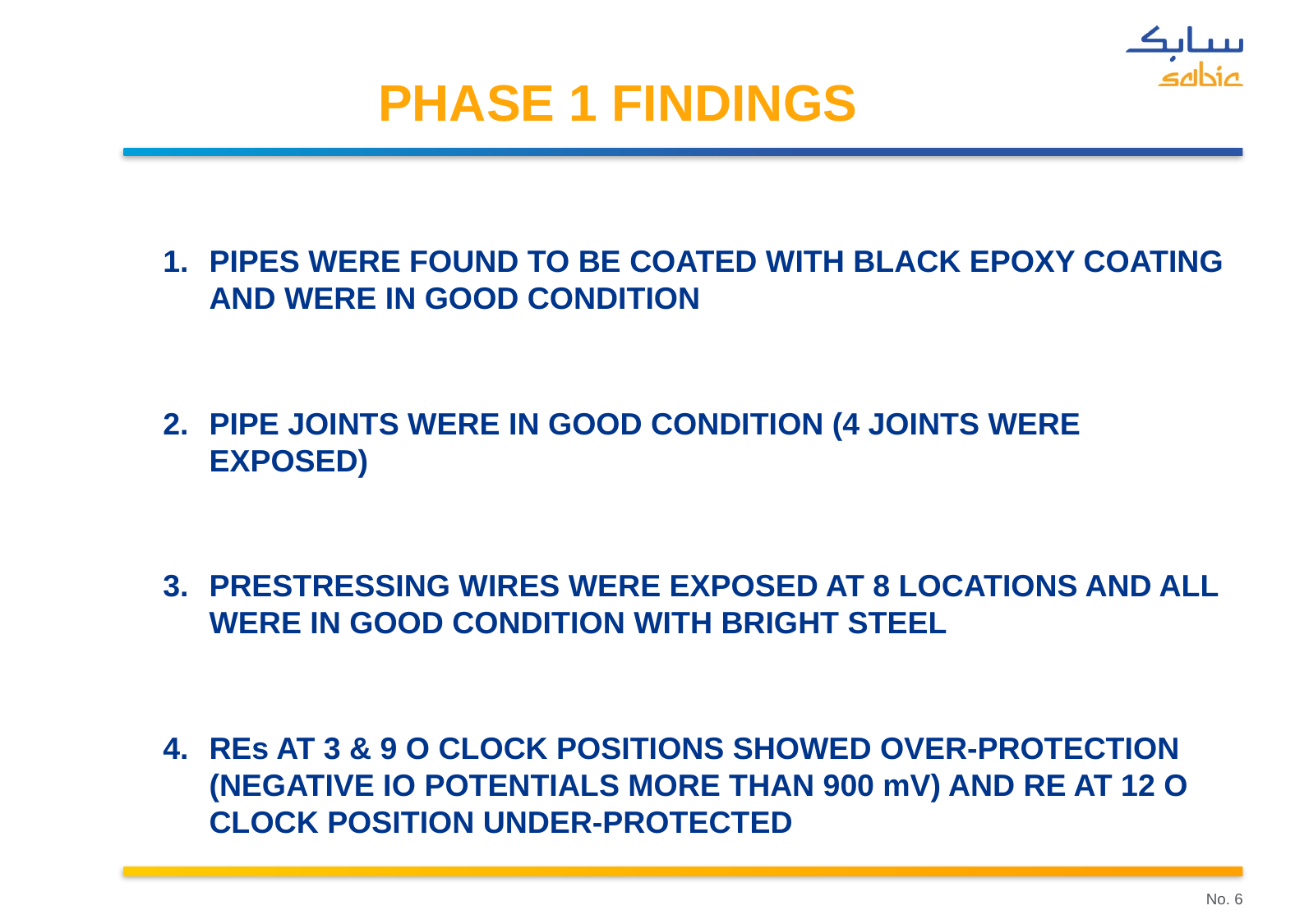

# PHASE 1 FINDINGS

PIPES WERE FOUND TO BE COATED WITH BLACK EPOXY COATING AND WERE IN GOOD CONDITION

PIPE JOINTS WERE IN GOOD CONDITION (4 JOINTS WERE EXPOSED)

PRESTRESSING WIRES WERE EXPOSED AT 8 LOCATIONS AND ALL WERE IN GOOD CONDITION WITH BRIGHT STEEL

REs AT 3 & 9 O CLOCK POSITIONS SHOWED OVER-PROTECTION (NEGATIVE IO POTENTIALS MORE THAN 900 mV) AND RE AT 12 O CLOCK POSITION UNDER-PROTECTED